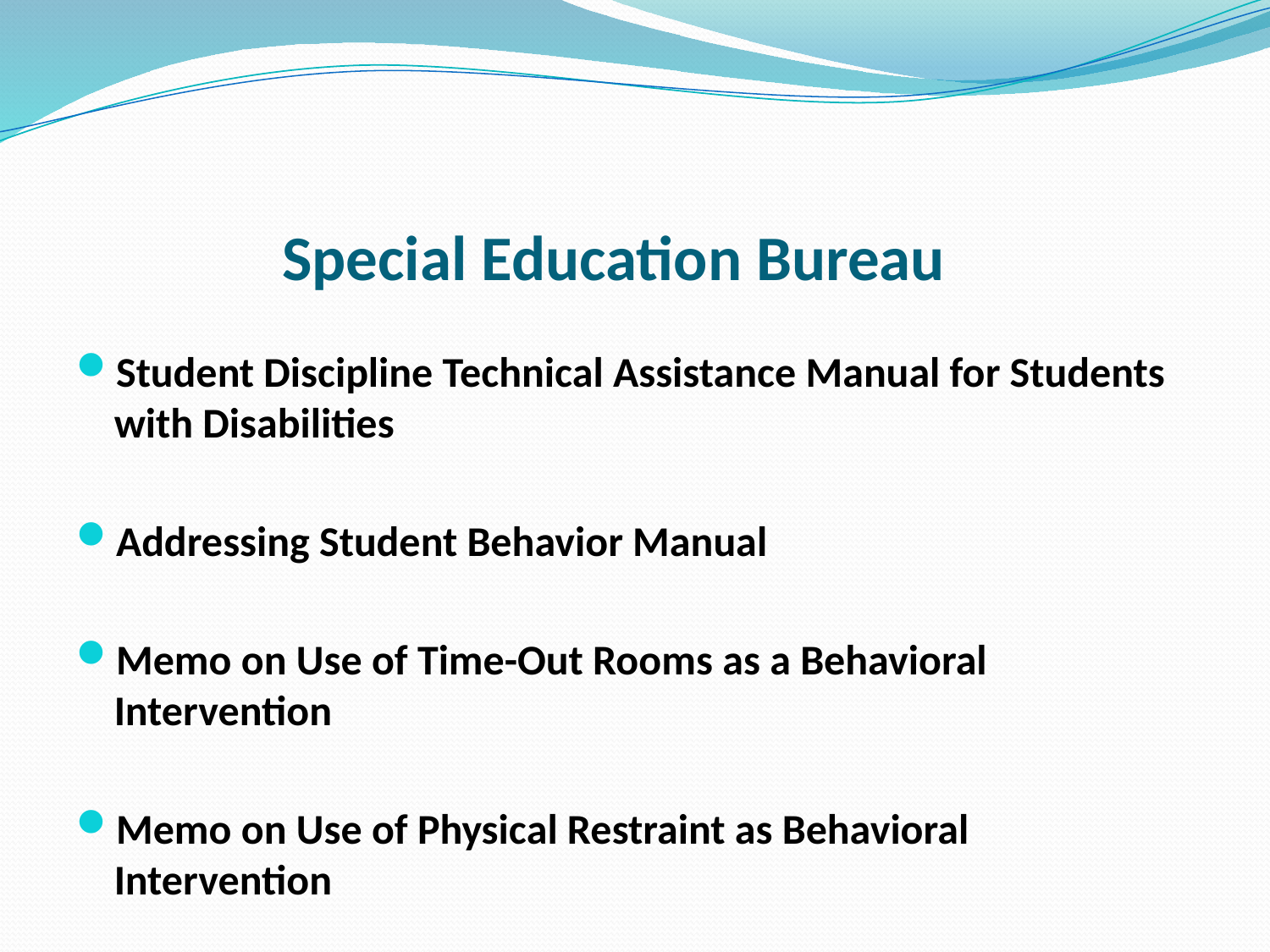

# Special Education Bureau
Student Discipline Technical Assistance Manual for Students with Disabilities

Addressing Student Behavior Manual

Memo on Use of Time-Out Rooms as a Behavioral Intervention

Memo on Use of Physical Restraint as Behavioral Intervention